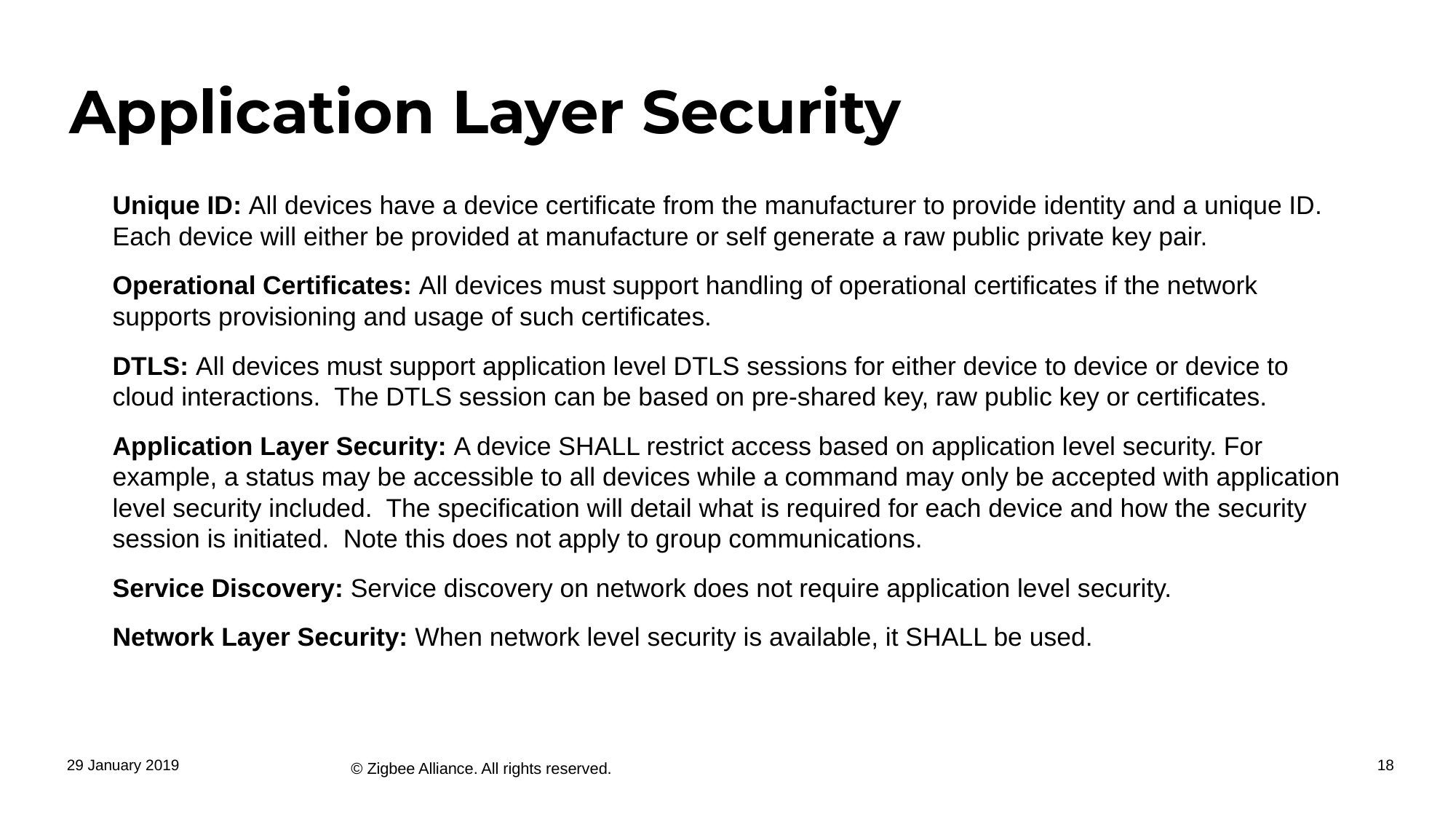

# Application Layer Security
Unique ID: All devices have a device certificate from the manufacturer to provide identity and a unique ID.  Each device will either be provided at manufacture or self generate a raw public private key pair.
Operational Certificates: All devices must support handling of operational certificates if the network supports provisioning and usage of such certificates.
DTLS: All devices must support application level DTLS sessions for either device to device or device to cloud interactions.  The DTLS session can be based on pre-shared key, raw public key or certificates.
Application Layer Security: A device SHALL restrict access based on application level security. For example, a status may be accessible to all devices while a command may only be accepted with application level security included.  The specification will detail what is required for each device and how the security session is initiated.  Note this does not apply to group communications.
Service Discovery: Service discovery on network does not require application level security.
Network Layer Security: When network level security is available, it SHALL be used.